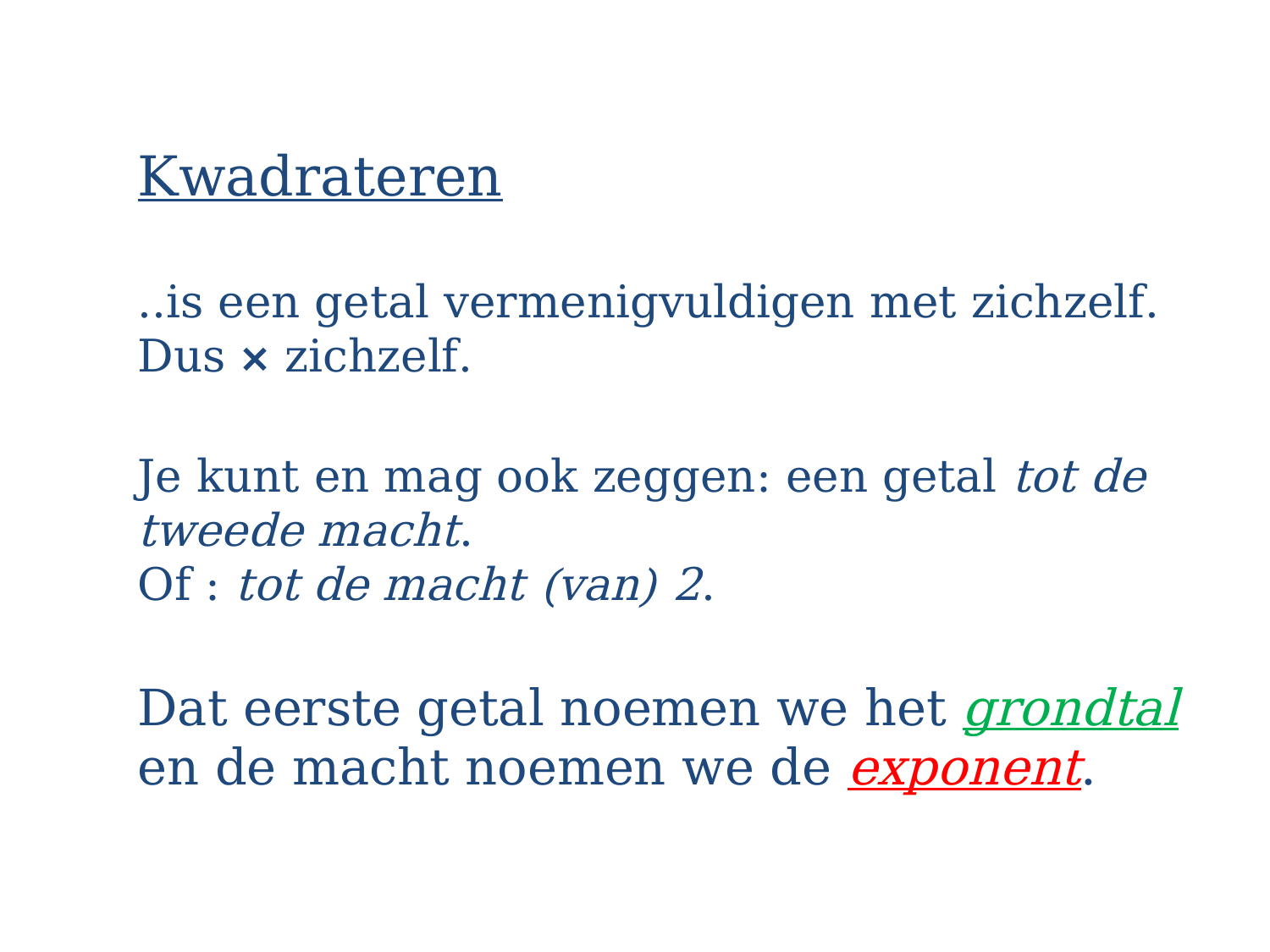

# Kwadrateren ..is een getal vermenigvuldigen met zichzelf. Dus ⨯ zichzelf. Je kunt en mag ook zeggen: een getal tot de tweede macht. Of : tot de macht (van) 2. Dat eerste getal noemen we het grondtal en de macht noemen we de exponent.